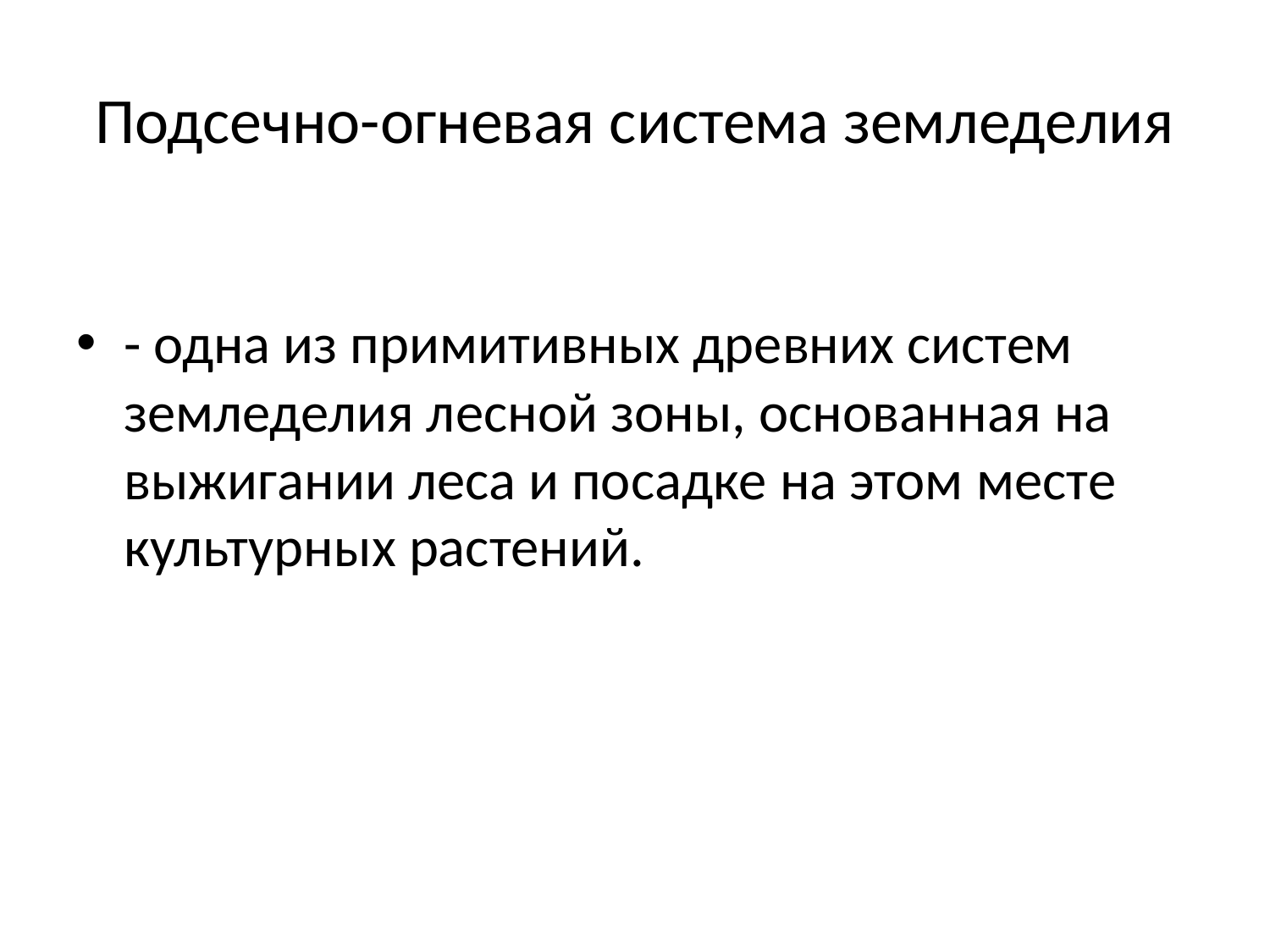

# Подсечно-огневая система земледелия

- одна из примитивных древних систем земледелия лесной зоны, основанная на выжигании леса и посадке на этом месте культурных растений.